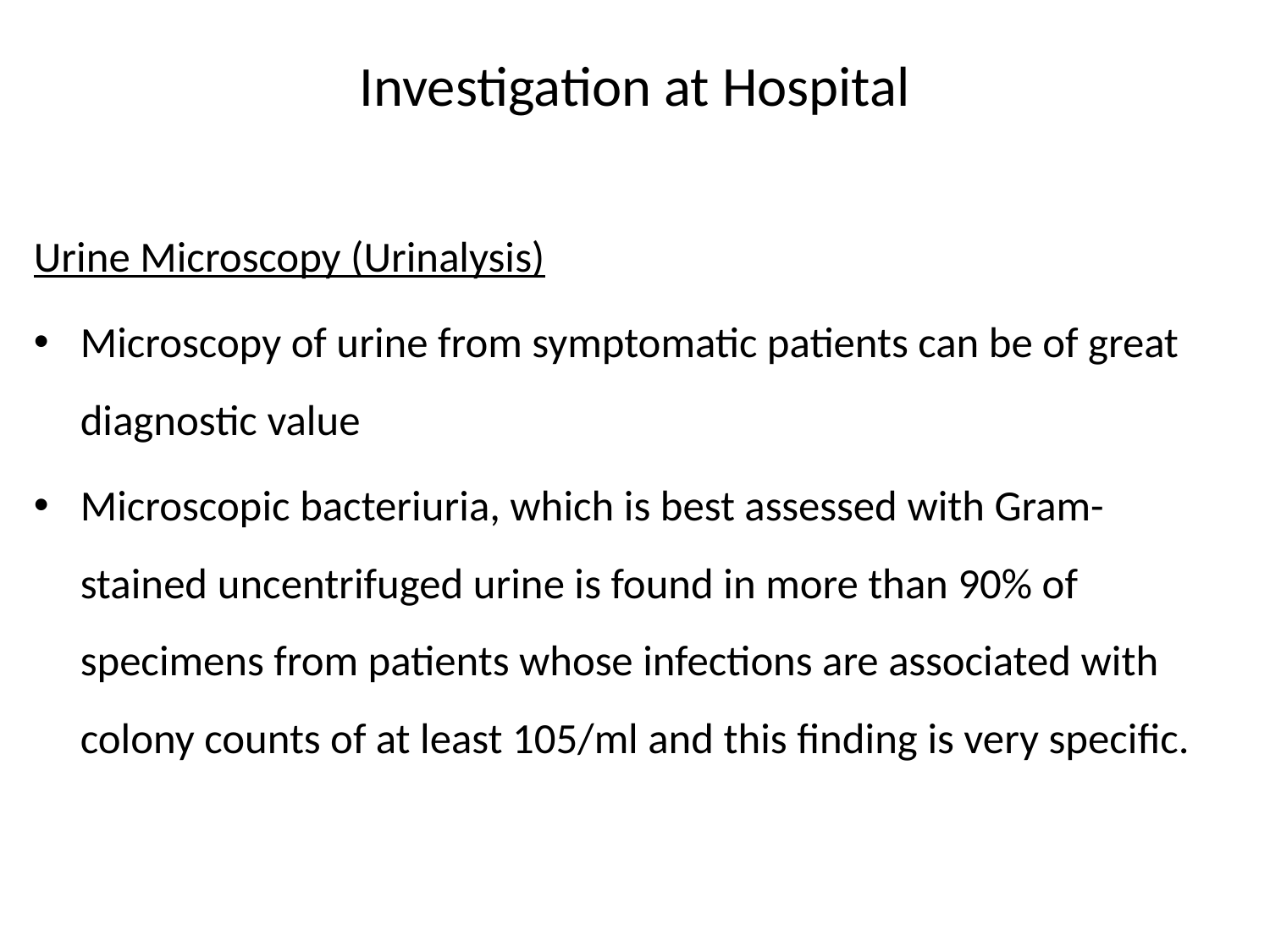

# Investigation at Hospital
Urine Microscopy (Urinalysis)
Microscopy of urine from symptomatic patients can be of great diagnostic value
Microscopic bacteriuria, which is best assessed with Gram-stained uncentrifuged urine is found in more than 90% of specimens from patients whose infections are associated with colony counts of at least 105/ml and this finding is very specific.